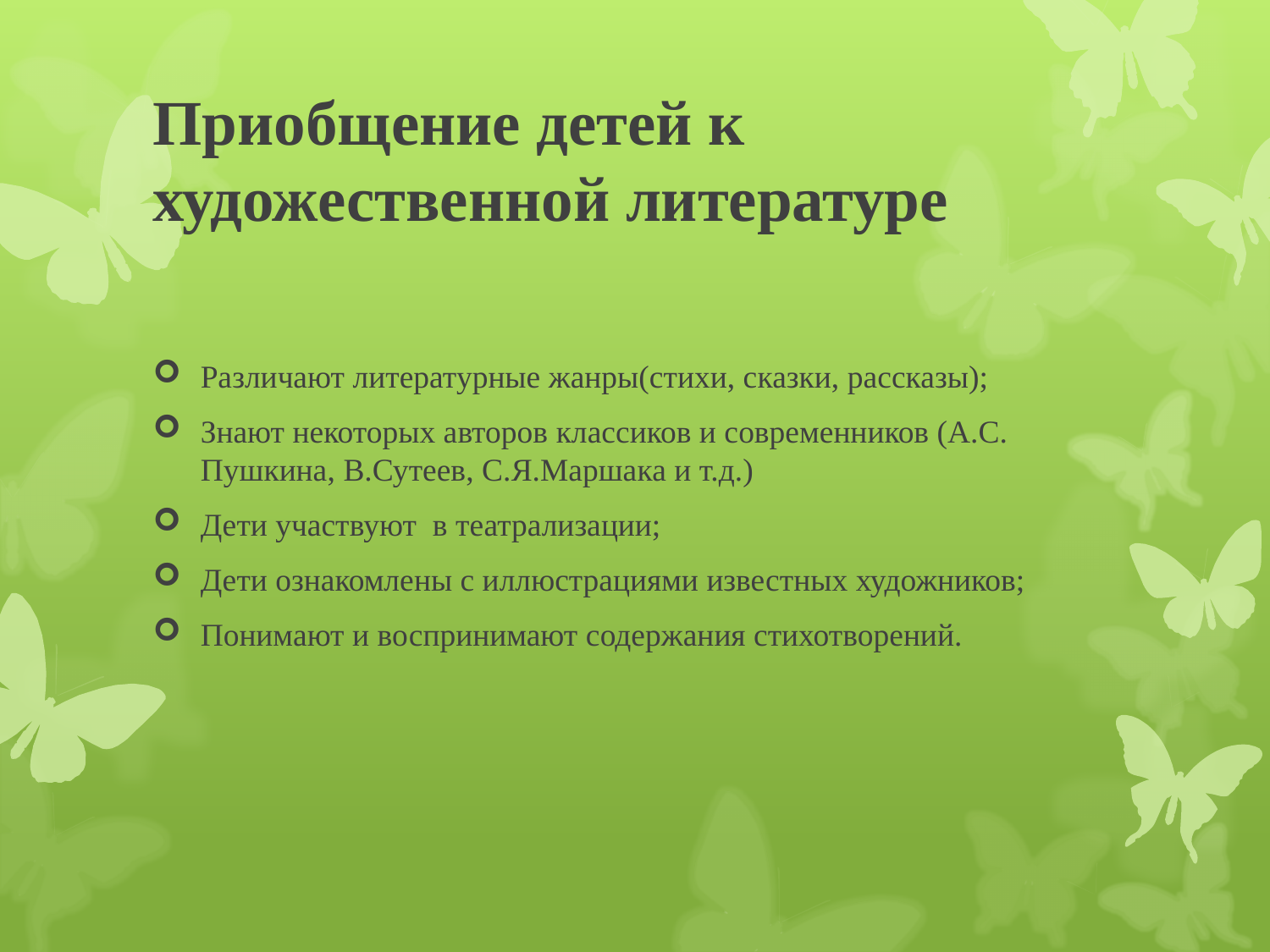

# Приобщение детей к художественной литературе
Различают литературные жанры(стихи, сказки, рассказы);
Знают некоторых авторов классиков и современников (А.С. Пушкина, В.Сутеев, С.Я.Маршака и т.д.)
Дети участвуют  в театрализации;
Дети ознакомлены с иллюстрациями известных художников;
Понимают и воспринимают содержания стихотворений.